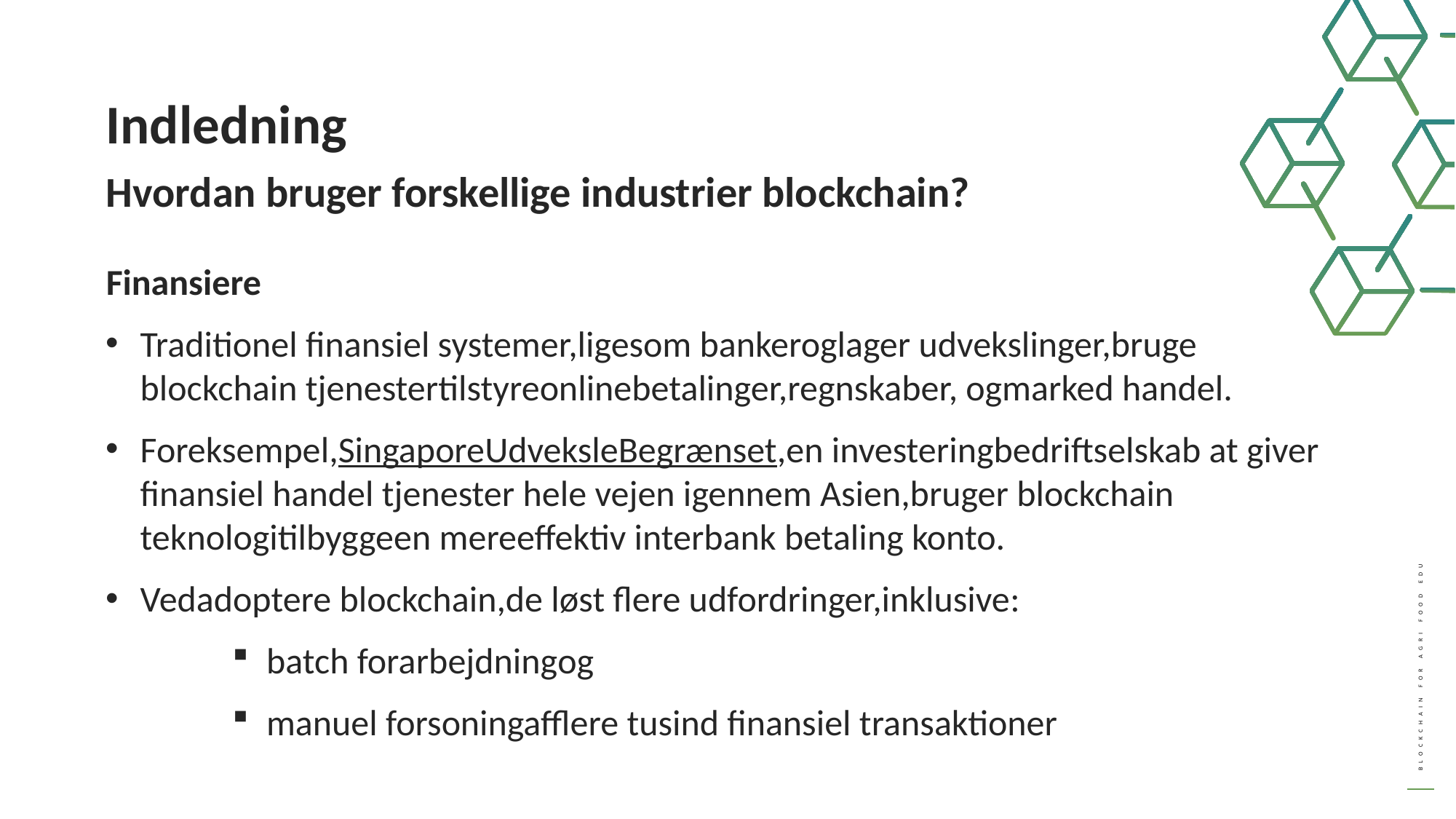

Indledning
Hvordan bruger forskellige industrier blockchain?
Finansiere
Traditionel finansiel systemer,ligesom bankeroglager udvekslinger,bruge blockchain tjenestertilstyreonlinebetalinger,regnskaber, ogmarked handel.
Foreksempel,SingaporeUdveksleBegrænset,en investeringbedriftselskab at giver finansiel handel tjenester hele vejen igennem Asien,bruger blockchain teknologitilbyggeen mereeffektiv interbank betaling konto.
Vedadoptere blockchain,de løst flere udfordringer,inklusive:
batch forarbejdningog
manuel forsoningafflere tusind finansiel transaktioner